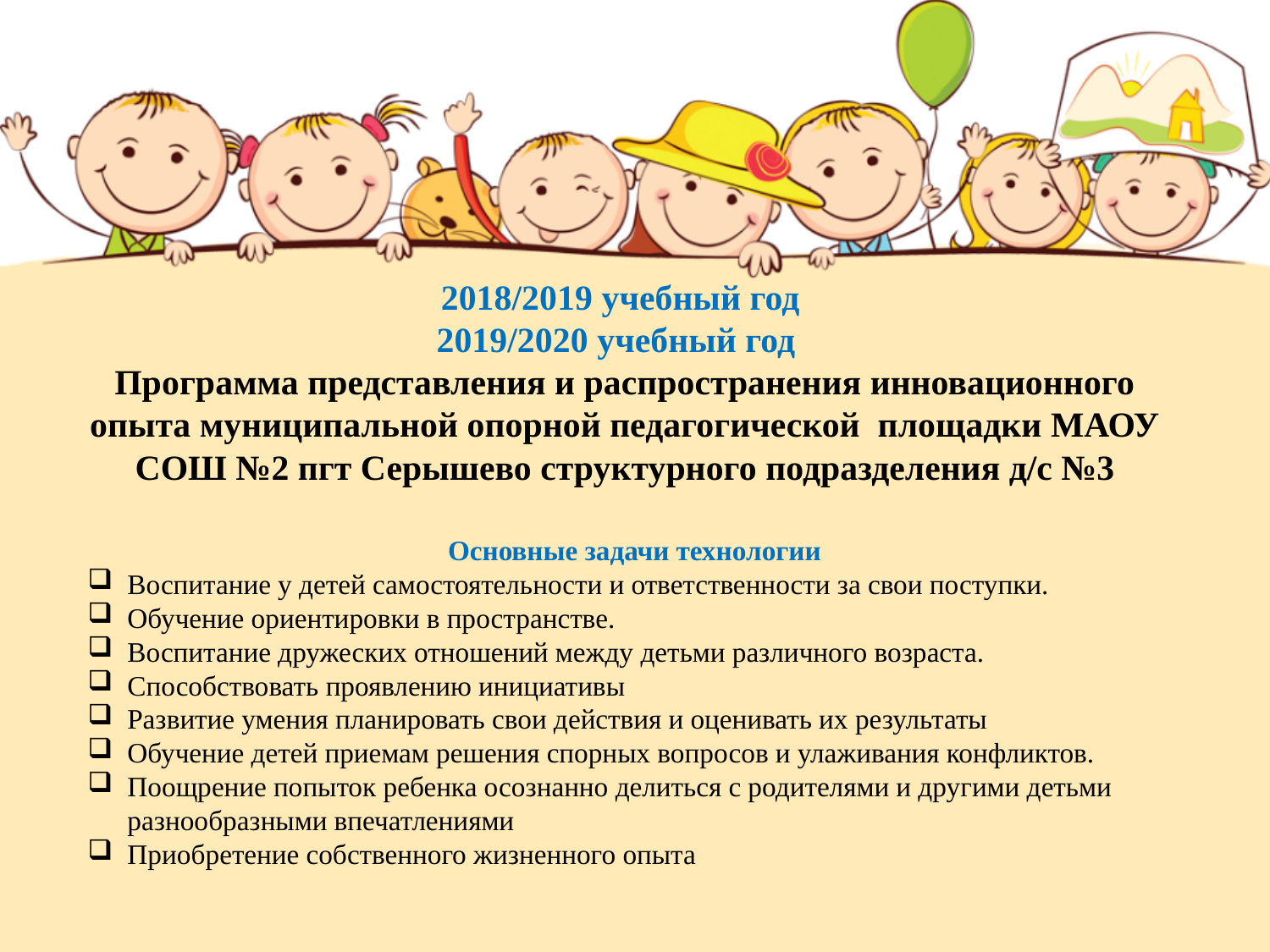

# 2018/2019 учебный год 2019/2020 учебный год Программа представления и распространения инновационного опыта муниципальной опорной педагогической  площадки МАОУ СОШ №2 пгт Серышево структурного подразделения д/с №3
Основные задачи технологии
Воспитание у детей самостоятельности и ответственности за свои поступки.
Обучение ориентировки в пространстве.
Воспитание дружеских отношений между детьми различного возраста.
Способствовать проявлению инициативы
Развитие умения планировать свои действия и оценивать их результаты
Обучение детей приемам решения спорных вопросов и улаживания конфликтов.
Поощрение попыток ребенка осознанно делиться с родителями и другими детьми разнообразными впечатлениями
Приобретение собственного жизненного опыта